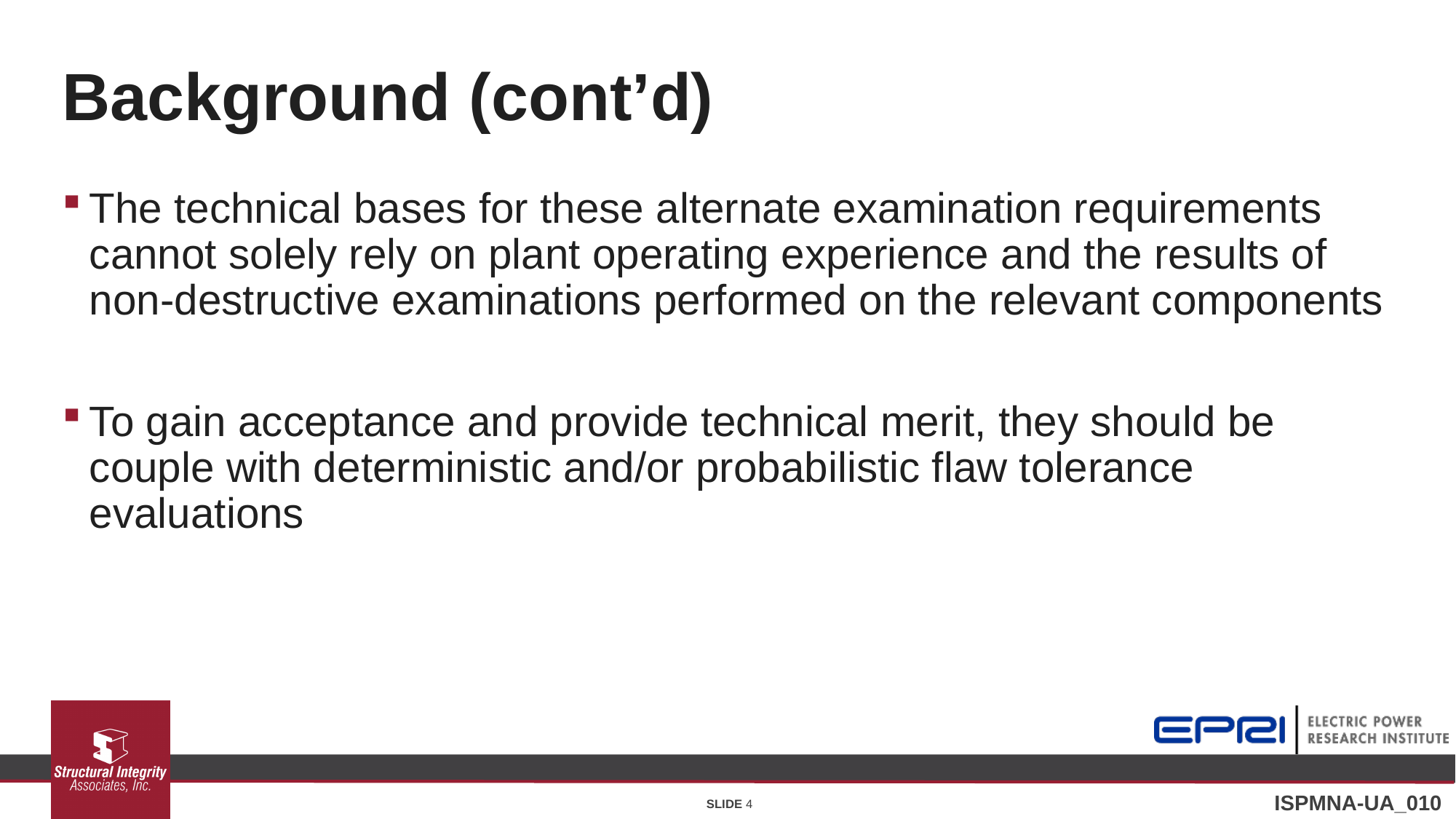

# Background (cont’d)
The technical bases for these alternate examination requirements cannot solely rely on plant operating experience and the results of non-destructive examinations performed on the relevant components

To gain acceptance and provide technical merit, they should be couple with deterministic and/or probabilistic flaw tolerance evaluations

SLIDE 4